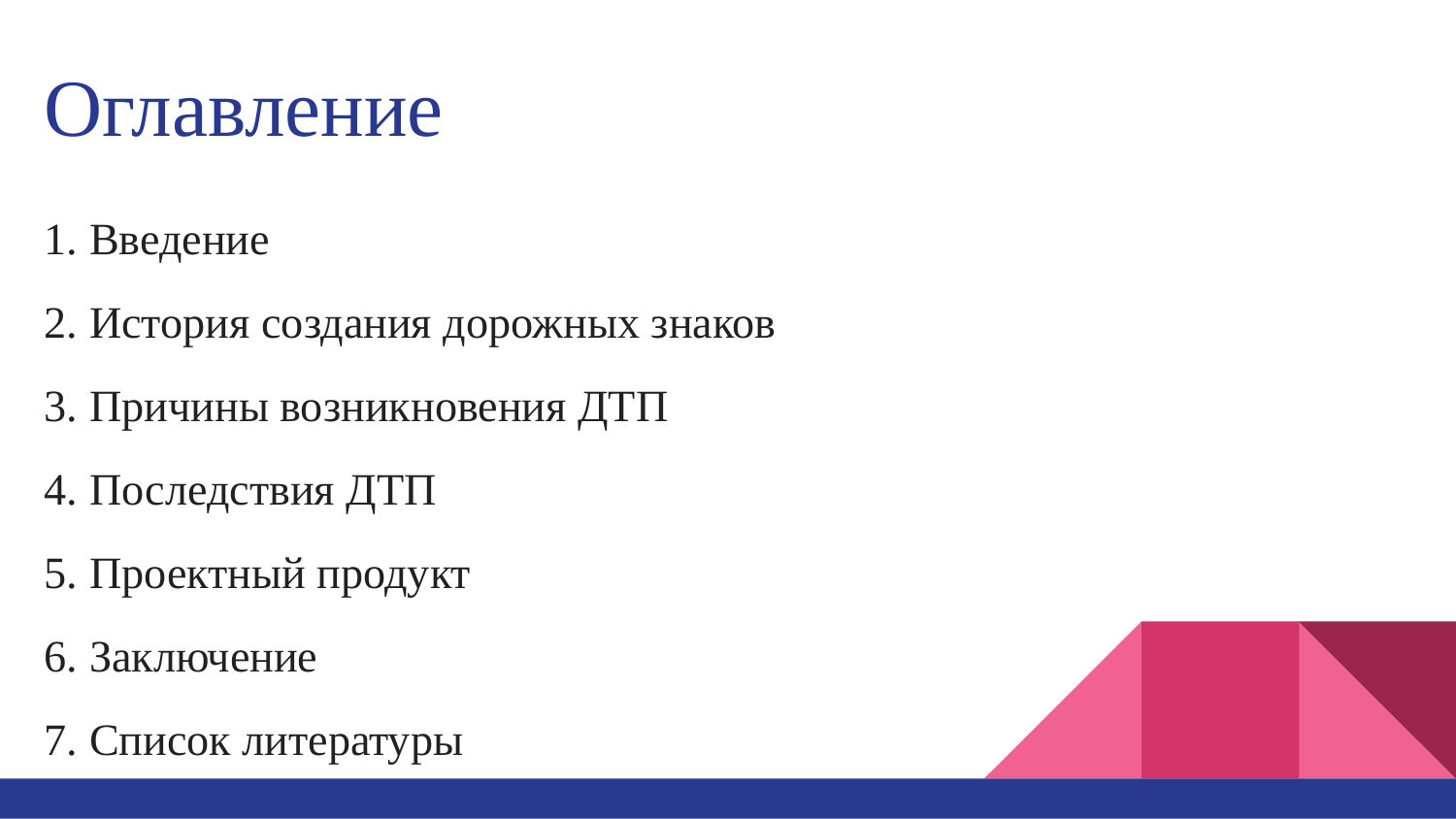

Оглавление
1. Введение
2. История создания дорожных знаков
3. Причины возникновения ДТП
4. Последствия ДТП
5. Проектный продукт
6. Заключение
7. Список литературы